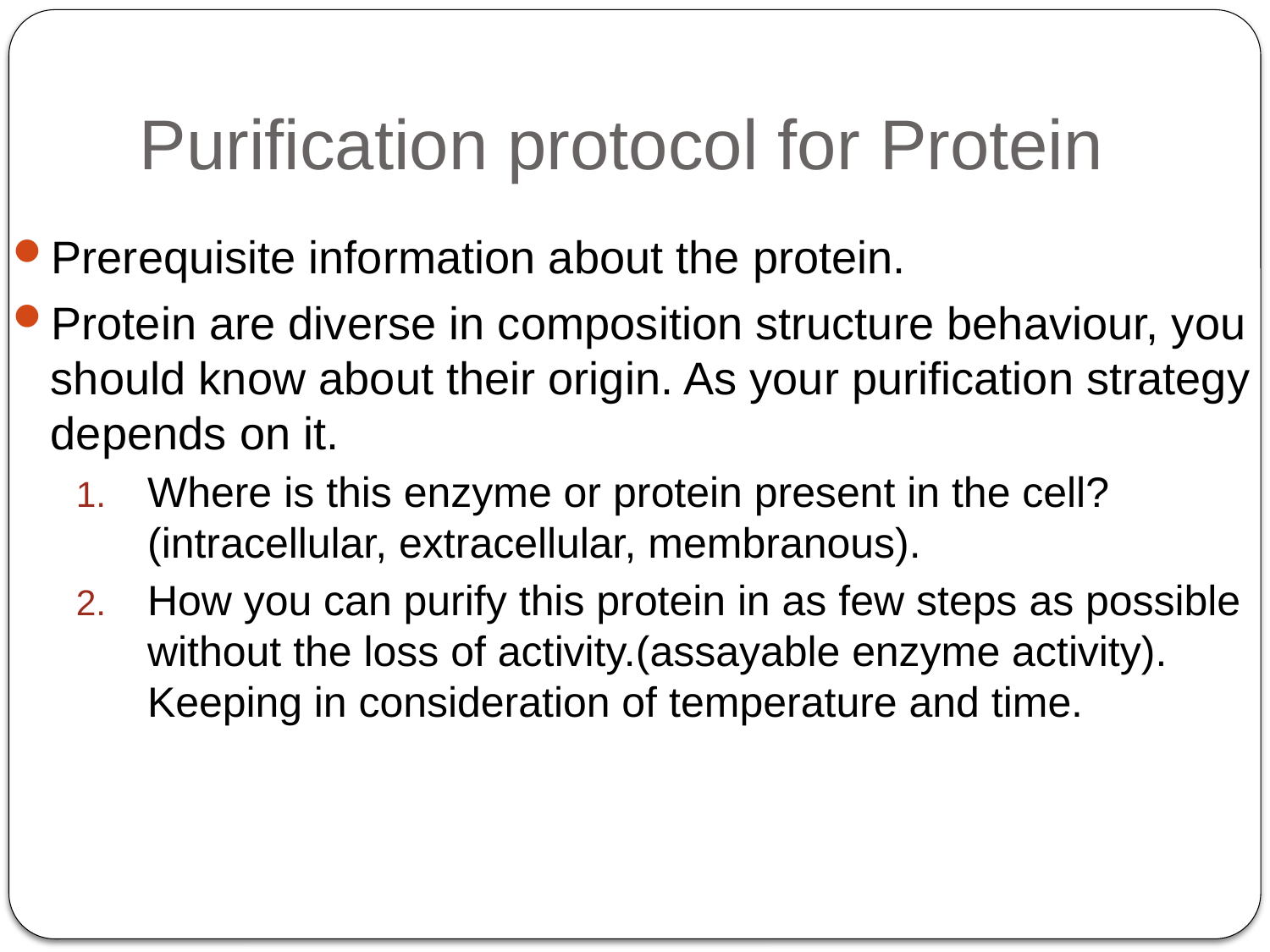

# Purification protocol for Protein
Prerequisite information about the protein.
Protein are diverse in composition structure behaviour, you should know about their origin. As your purification strategy depends on it.
Where is this enzyme or protein present in the cell?(intracellular, extracellular, membranous).
How you can purify this protein in as few steps as possible  without the loss of activity.(assayable enzyme activity). Keeping in consideration of temperature and time.